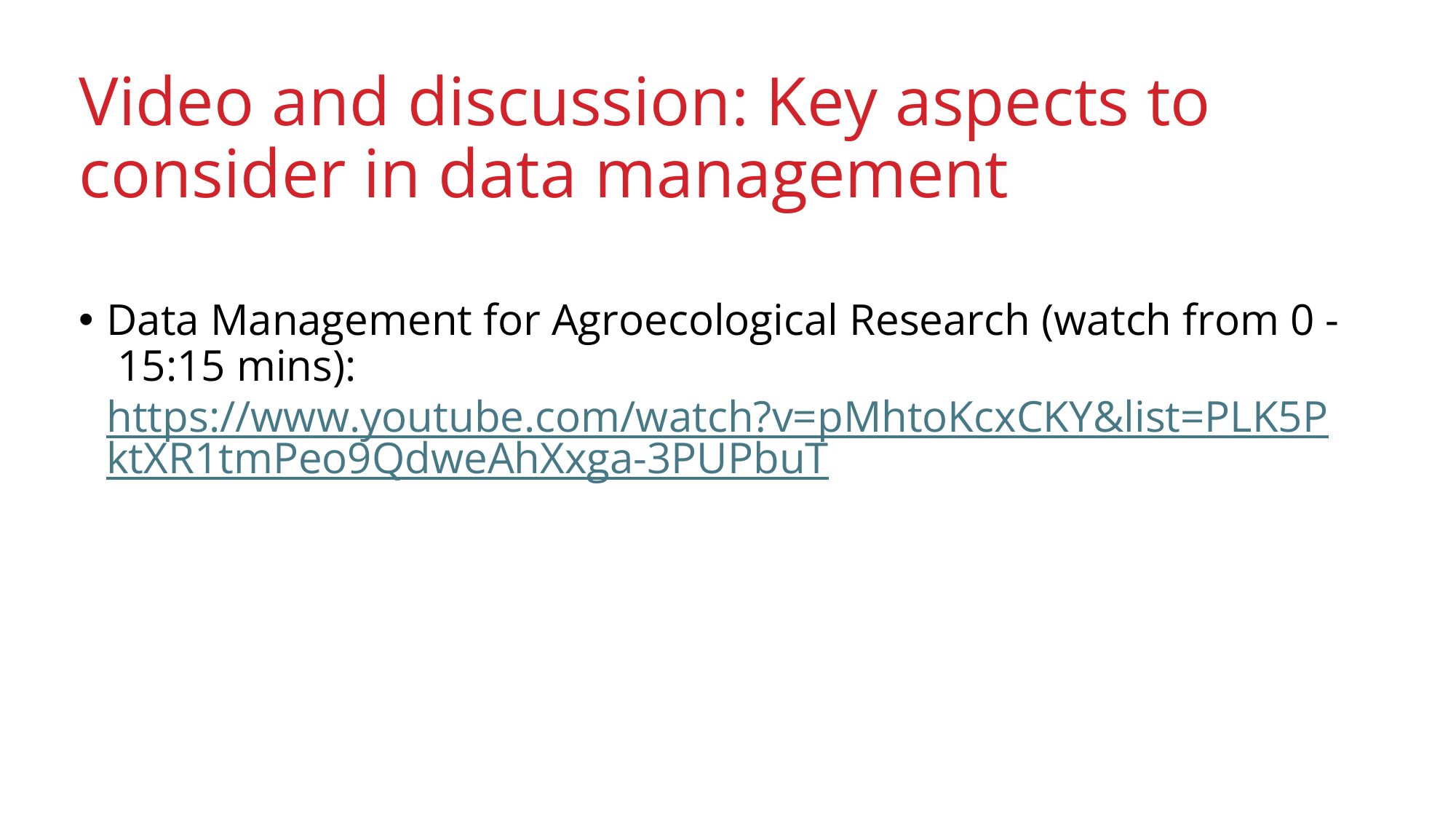

# Video and discussion: Key aspects to consider in data management

Data Management for Agroecological Research (watch from 0 -  15:15 mins): https://www.youtube.com/watch?v=pMhtoKcxCKY&list=PLK5PktXR1tmPeo9QdweAhXxga-3PUPbuT